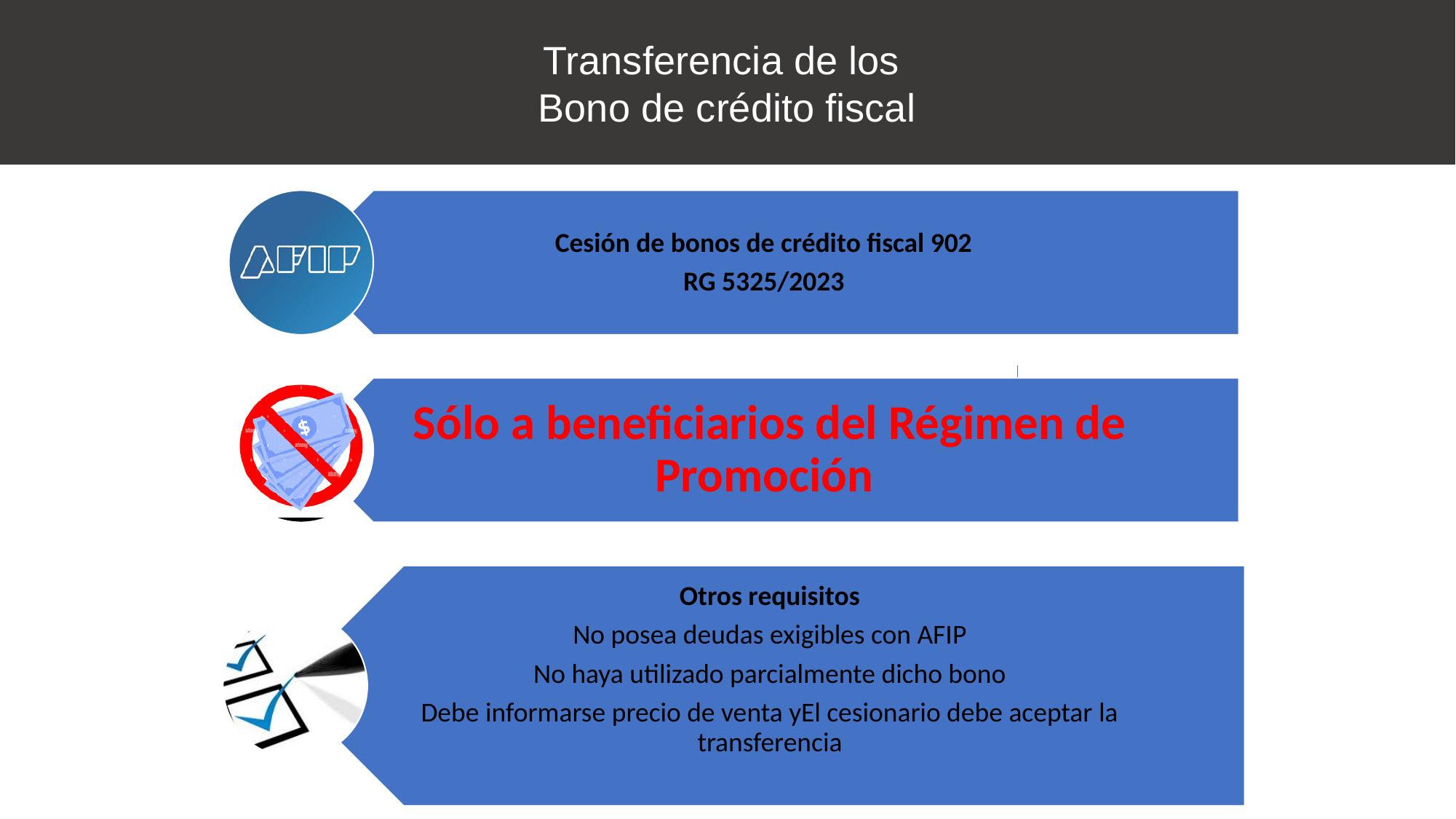

Transferencia de los
Bono de crédito fiscal
Cesión de bonos de crédito fiscal 902
RG 5325/2023
Sólo a beneficiarios del Régimen de Promoción
Otros requisitos
No posea deudas exigibles con AFIP
No haya utilizado parcialmente dicho bono
Debe informarse precio de venta yEl cesionario debe aceptar la transferencia